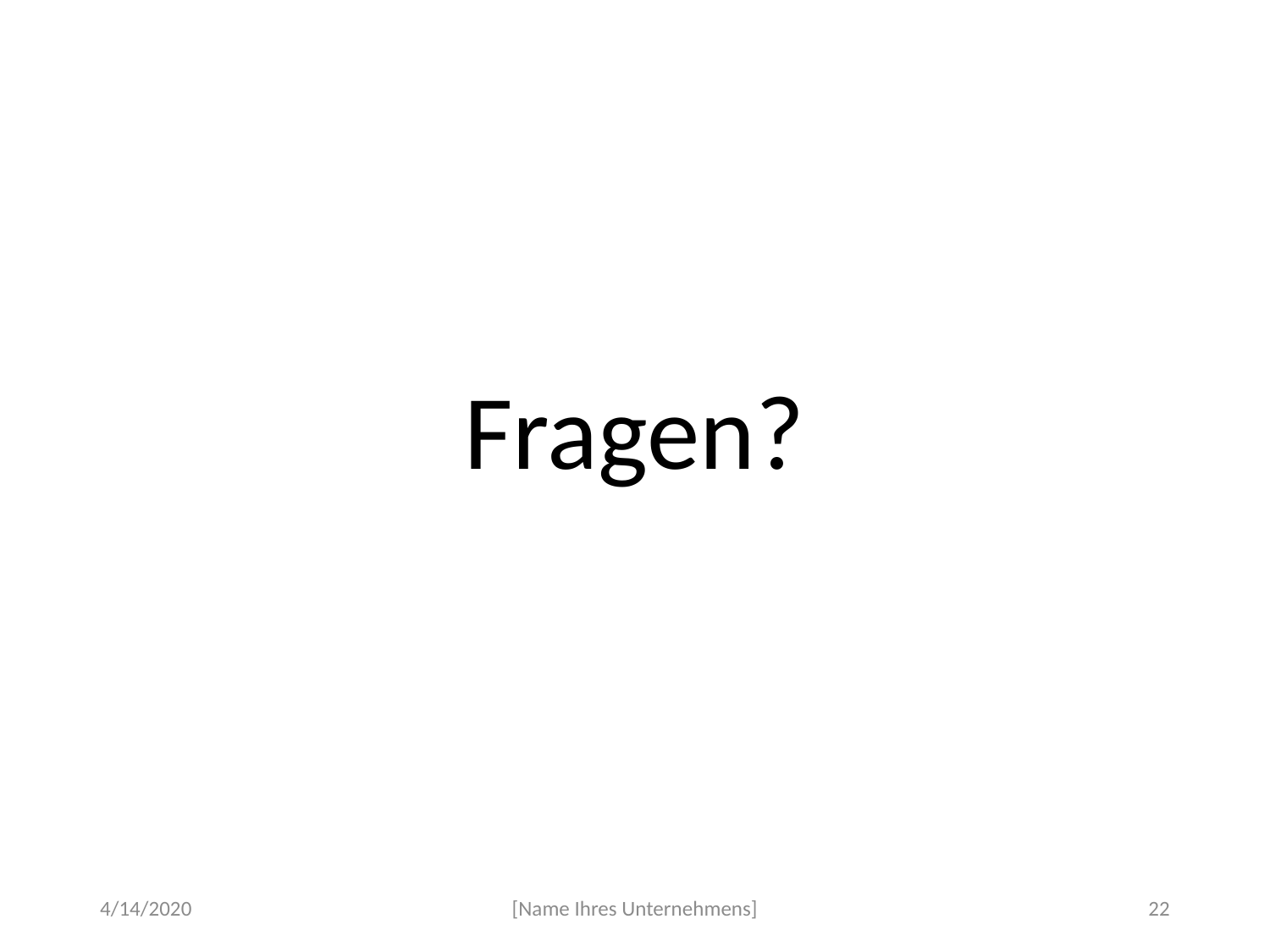

# Fragen?

4/14/2020
[Name Ihres Unternehmens]
22